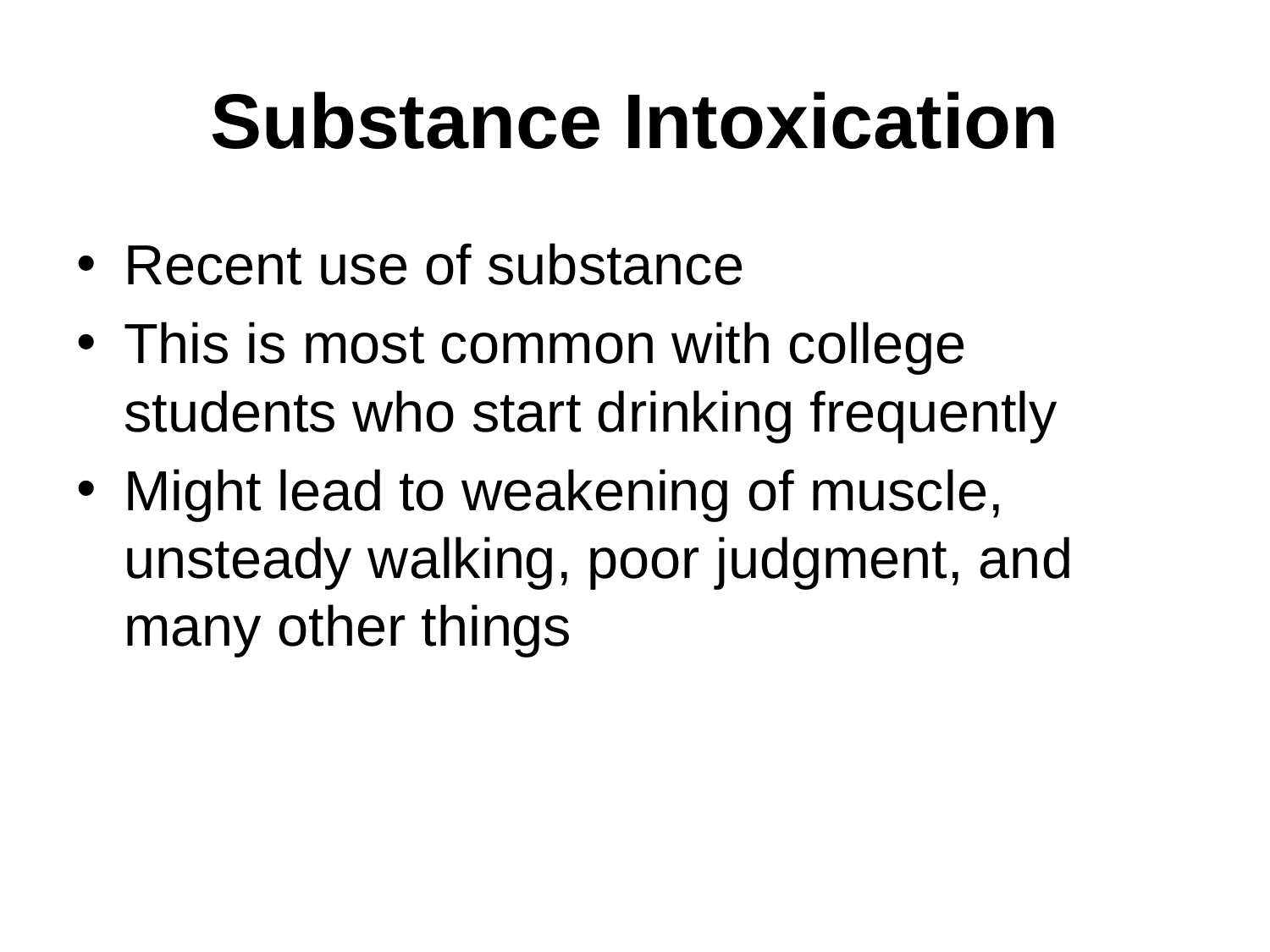

# Substance Intoxication
Recent use of substance
This is most common with college students who start drinking frequently
Might lead to weakening of muscle, unsteady walking, poor judgment, and many other things